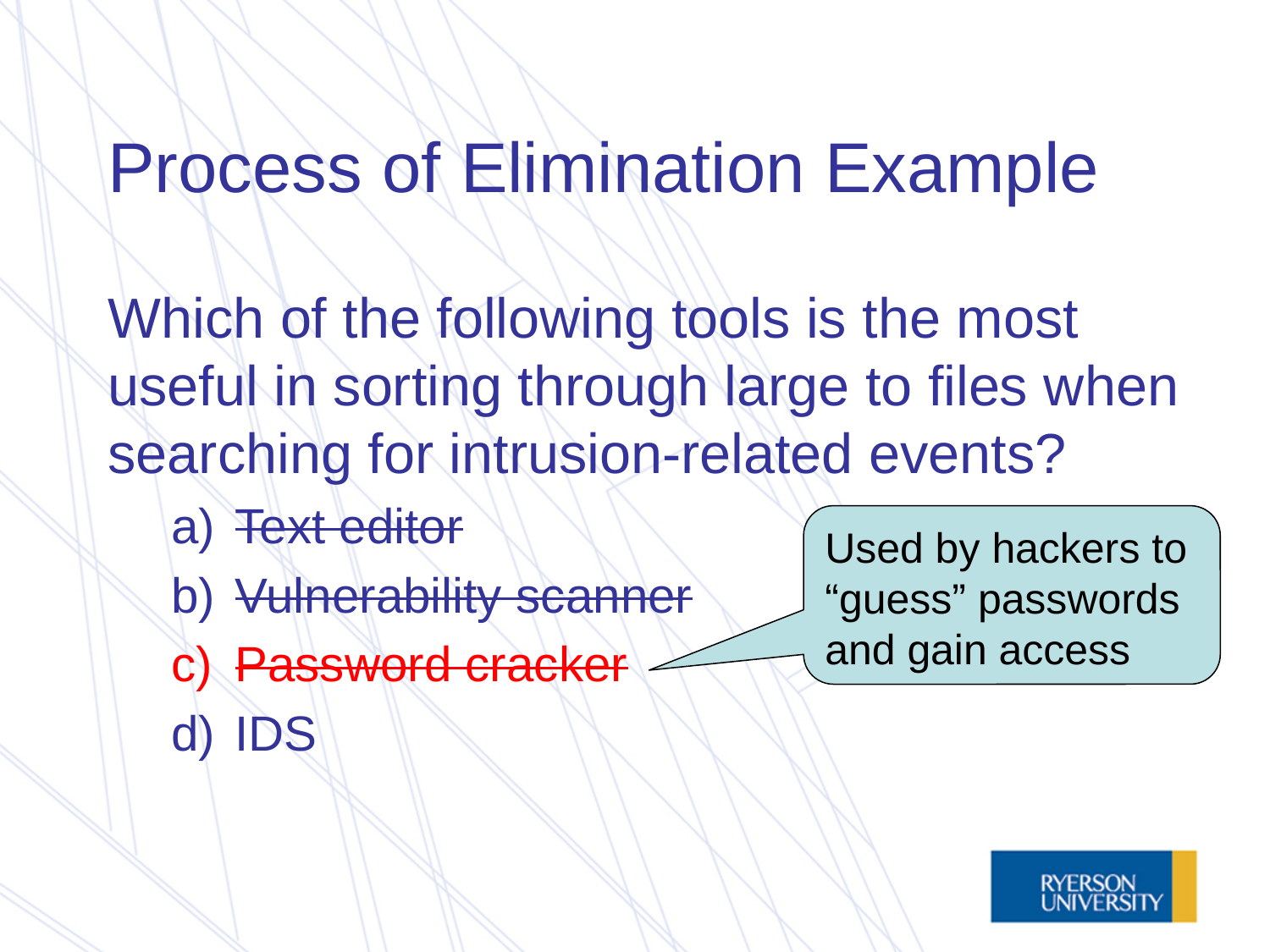

# Process of Elimination Example
Which of the following tools is the most useful in sorting through large to files when searching for intrusion-related events?
Text editor
Vulnerability scanner
Password cracker
IDS
Used by hackers to “guess” passwords and gain access